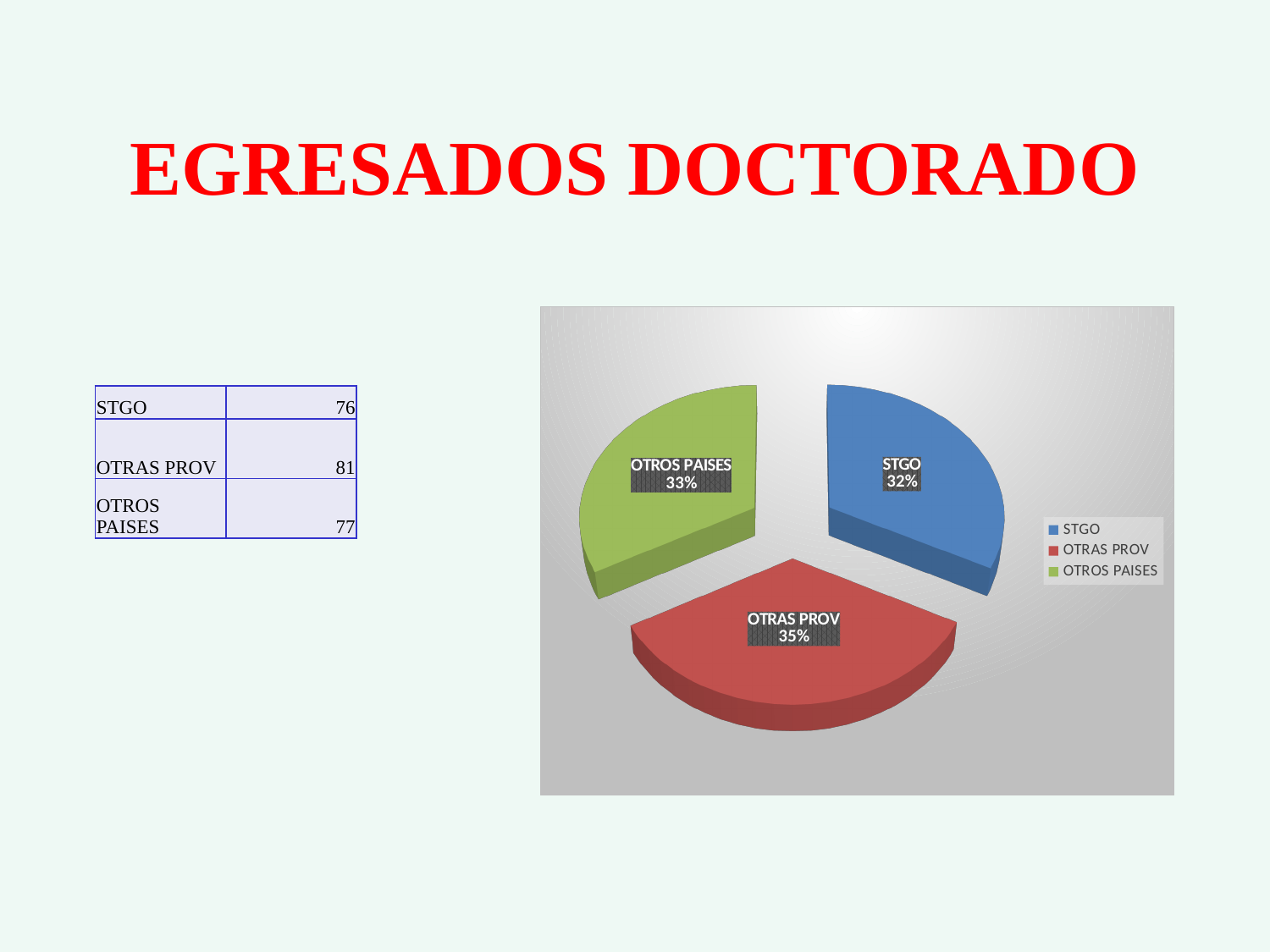

# EGRESADOS DOCTORADO

[unsupported chart]

| STGO | 76 |
| --- | --- |
| OTRAS PROV | 81 |
| OTROS PAISES | 77 |